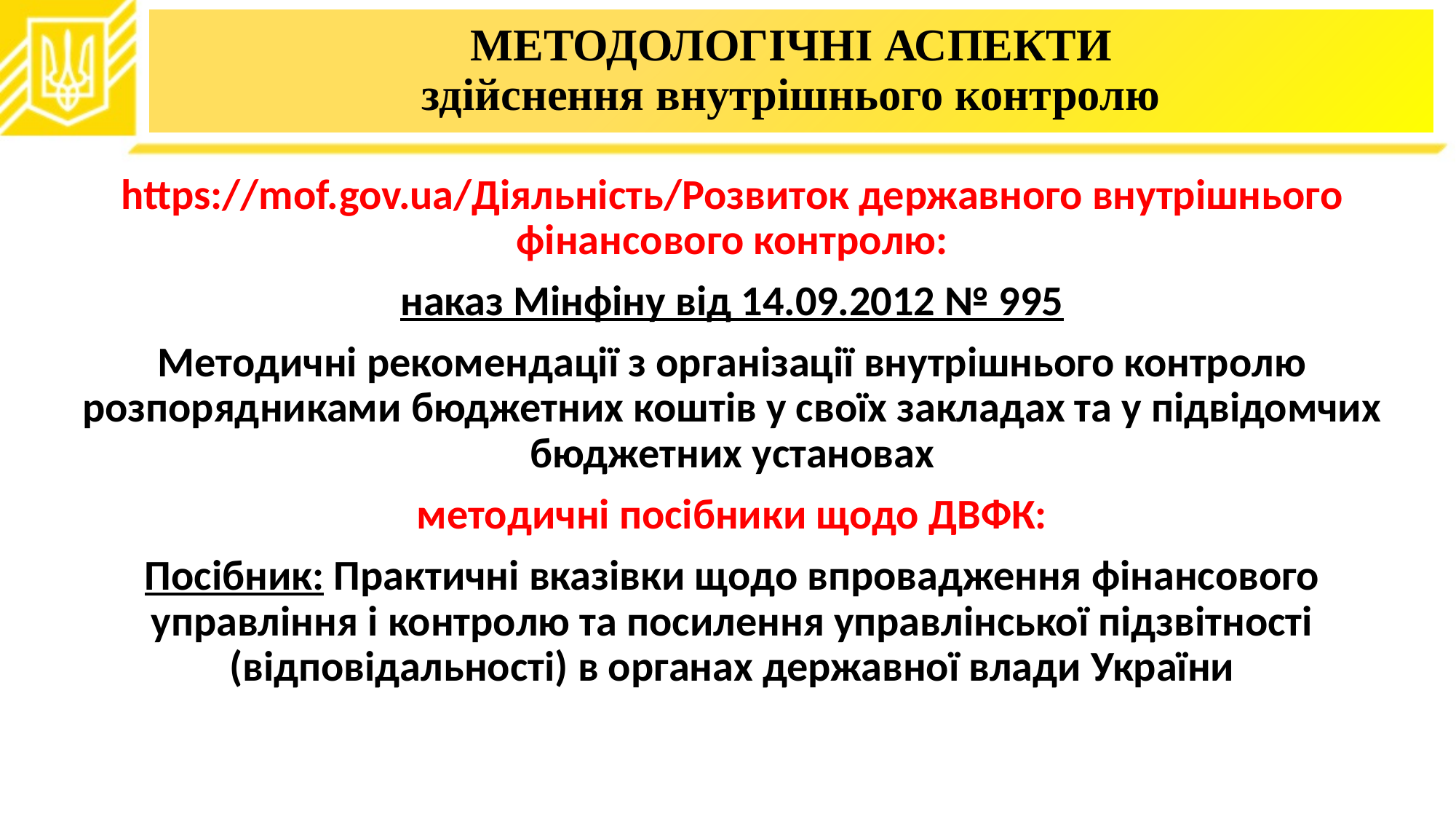

# МЕТОДОЛОГІЧНІ АСПЕКТИ здійснення внутрішнього контролю
https://mof.gov.ua/Діяльність/Розвиток державного внутрішнього фінансового контролю:
наказ Мінфіну від 14.09.2012 № 995
Методичні рекомендації з організації внутрішнього контролю розпорядниками бюджетних коштів у своїх закладах та у підвідомчих бюджетних установах
методичні посібники щодо ДВФК:
Посібник: Практичні вказівки щодо впровадження фінансового управління і контролю та посилення управлінської підзвітності (відповідальності) в органах державної влади України